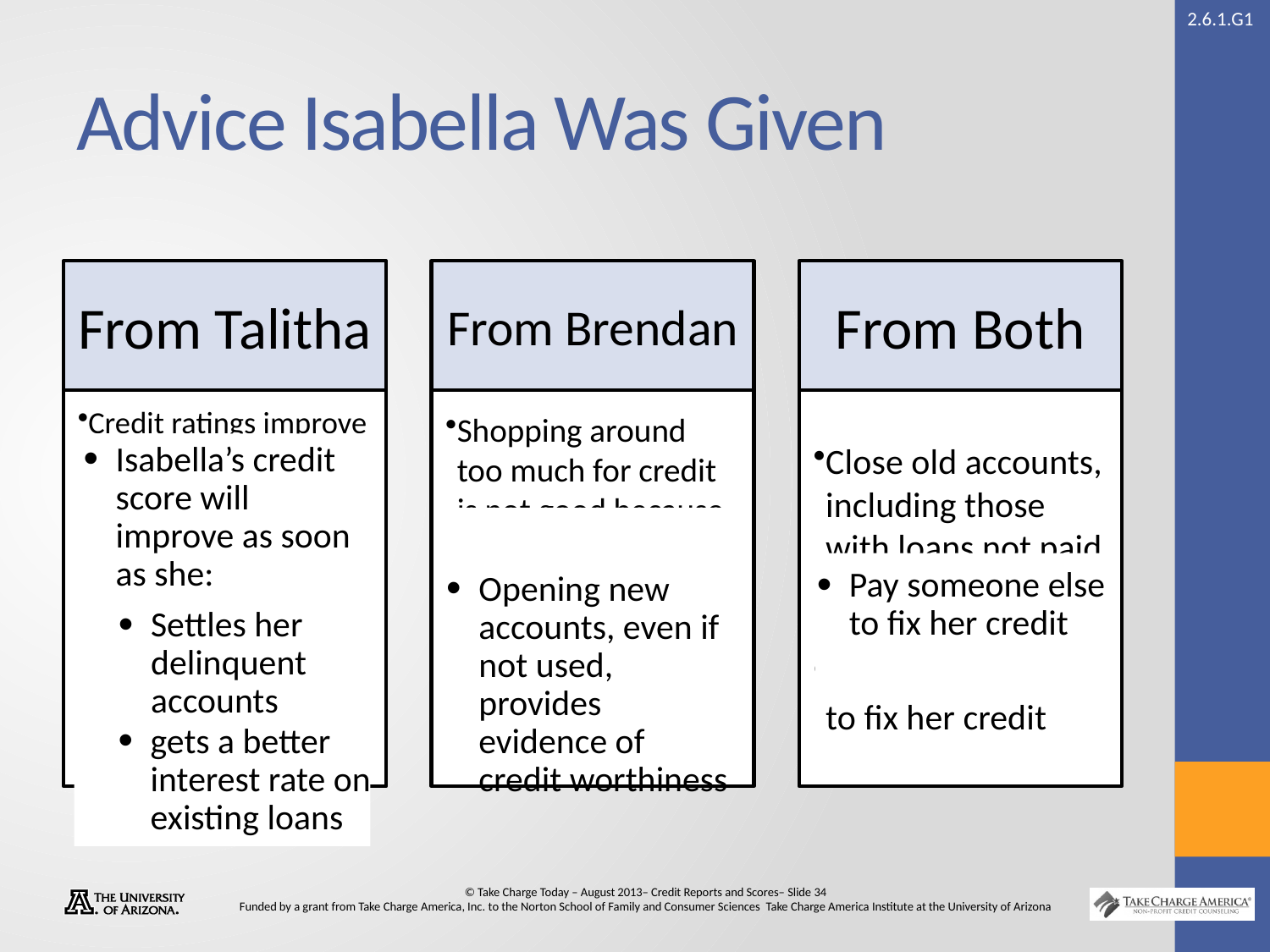

# Advice Isabella Was Given
From Talitha
From Brendan
Shopping around too much for credit is not good because it increases inquiries
From Both
Pay someone else to fix her credit

Isabella’s credit score will improve as soon as she:

Pay someone else to fix her credit
Opening new accounts, even if not used, provides evidence of credit worthiness
Settles her delinquent accounts
gets a better interest rate on existing loans